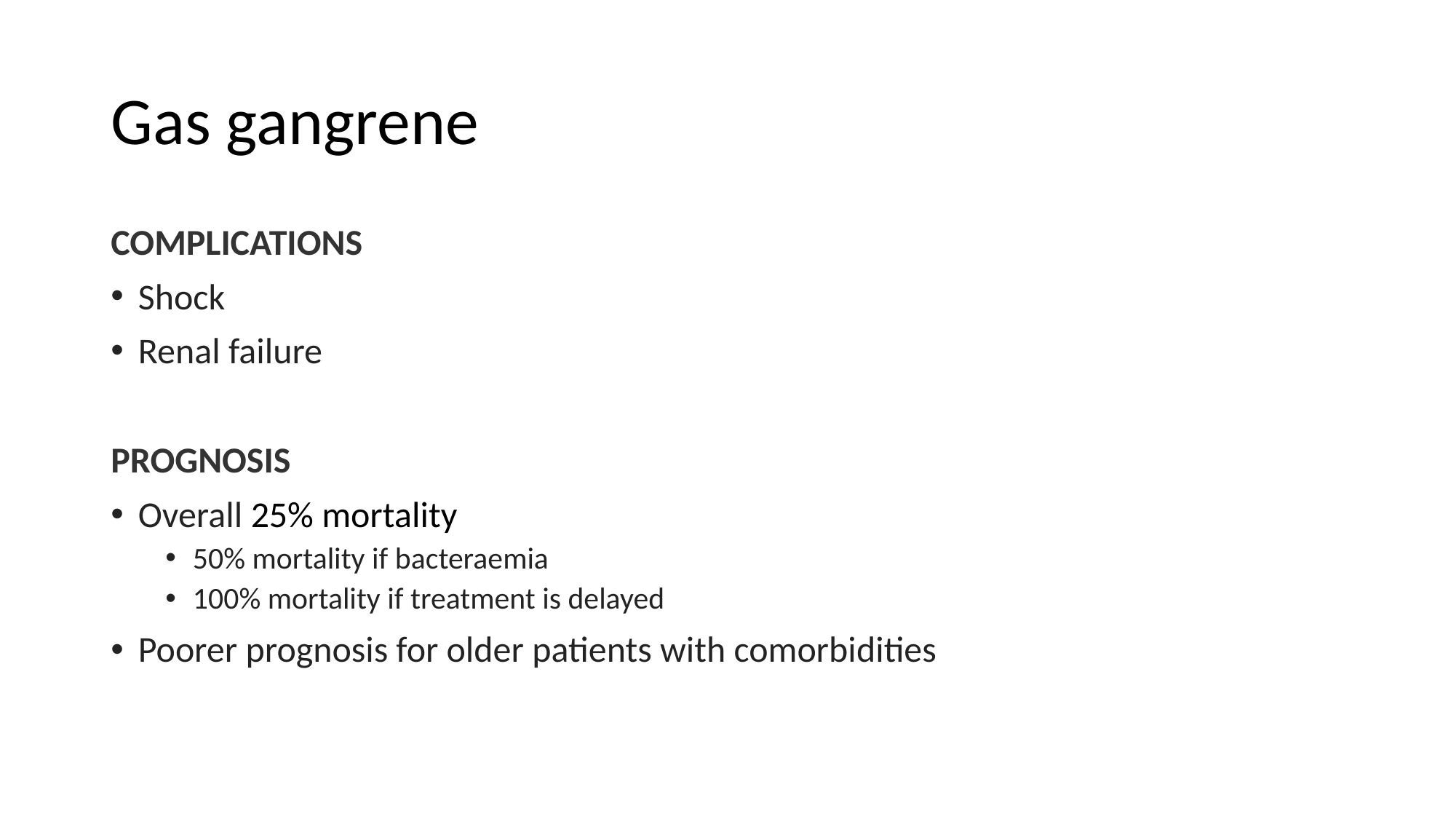

# Gas gangrene
COMPLICATIONS
Shock
Renal failure

PROGNOSIS
Overall 25% mortality
50% mortality if bacteraemia
100% mortality if treatment is delayed
Poorer prognosis for older patients with comorbidities